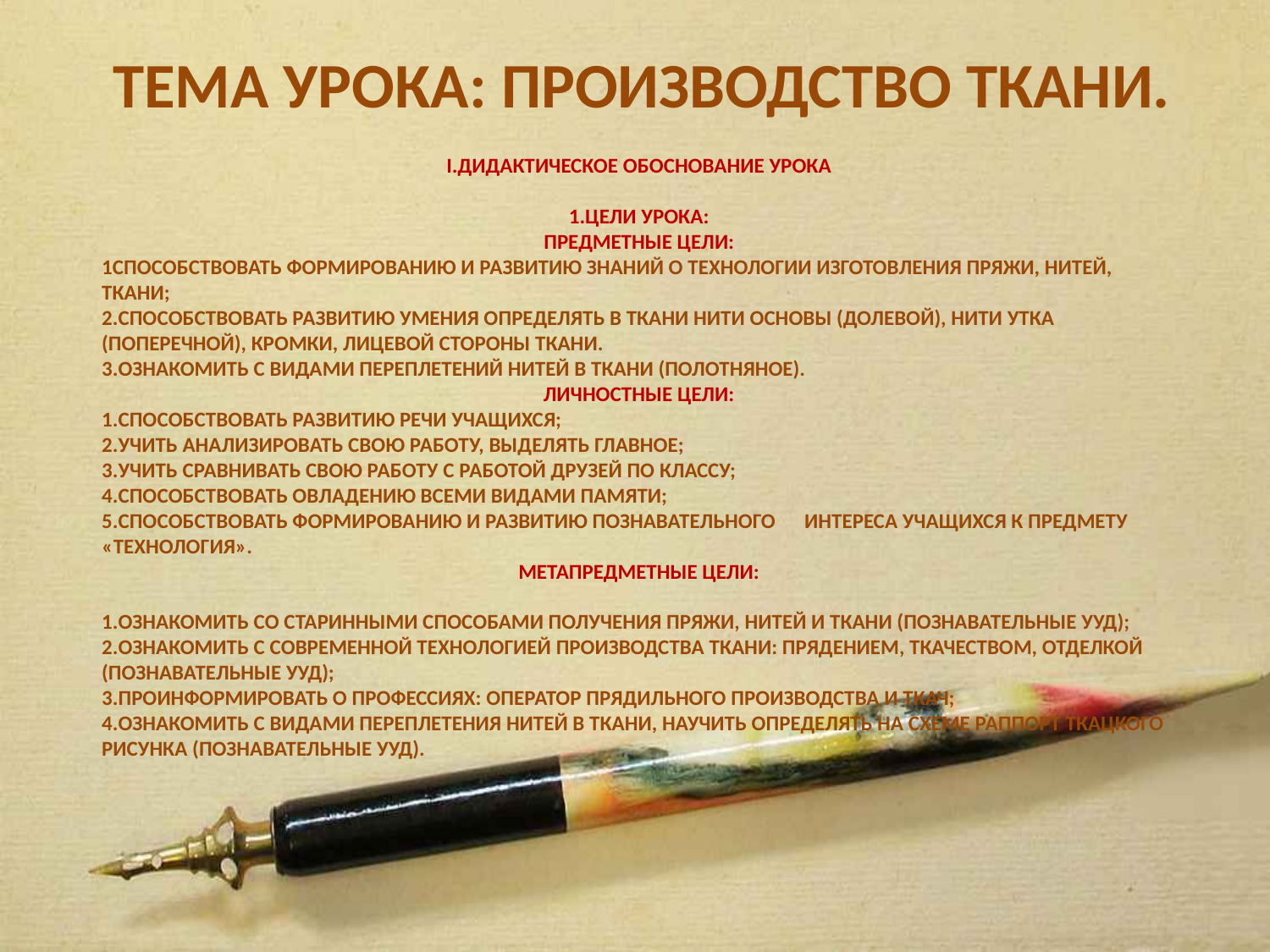

Тема урока: Производство ткани.

I.Дидактическое обоснование урока

1.Цели урока:
Предметные цели:
1способствовать формированию и развитию знаний о технологии изготовления пряжи, нитей, ткани;
2.способствовать развитию умения определять в ткани нити основы (долевой), нити утка (поперечной), кромки, лицевой стороны ткани.
3.ознакомить с видами переплетений нитей в ткани (полотняное).
Личностные цели:
1.способствовать развитию речи учащихся;
2.учить анализировать свою работу, выделять главное;
3.учить сравнивать свою работу с работой друзей по классу;
4.способствовать овладению всеми видами памяти;
5.способствовать формированию и развитию познавательного      интереса учащихся к предмету «Технология».
Метапредметные цели:

1.ознакомить со старинными способами получения пряжи, нитей и ткани (познавательные УУД);
2.ознакомить с современной технологией производства ткани: прядением, ткачеством, отделкой (познавательные УУД);
3.проинформировать о профессиях: оператор прядильного производства и ткач;
4.ознакомить с видами переплетения нитей в ткани, научить определять на схеме раппорт ткацкого рисунка (познавательные УУД).